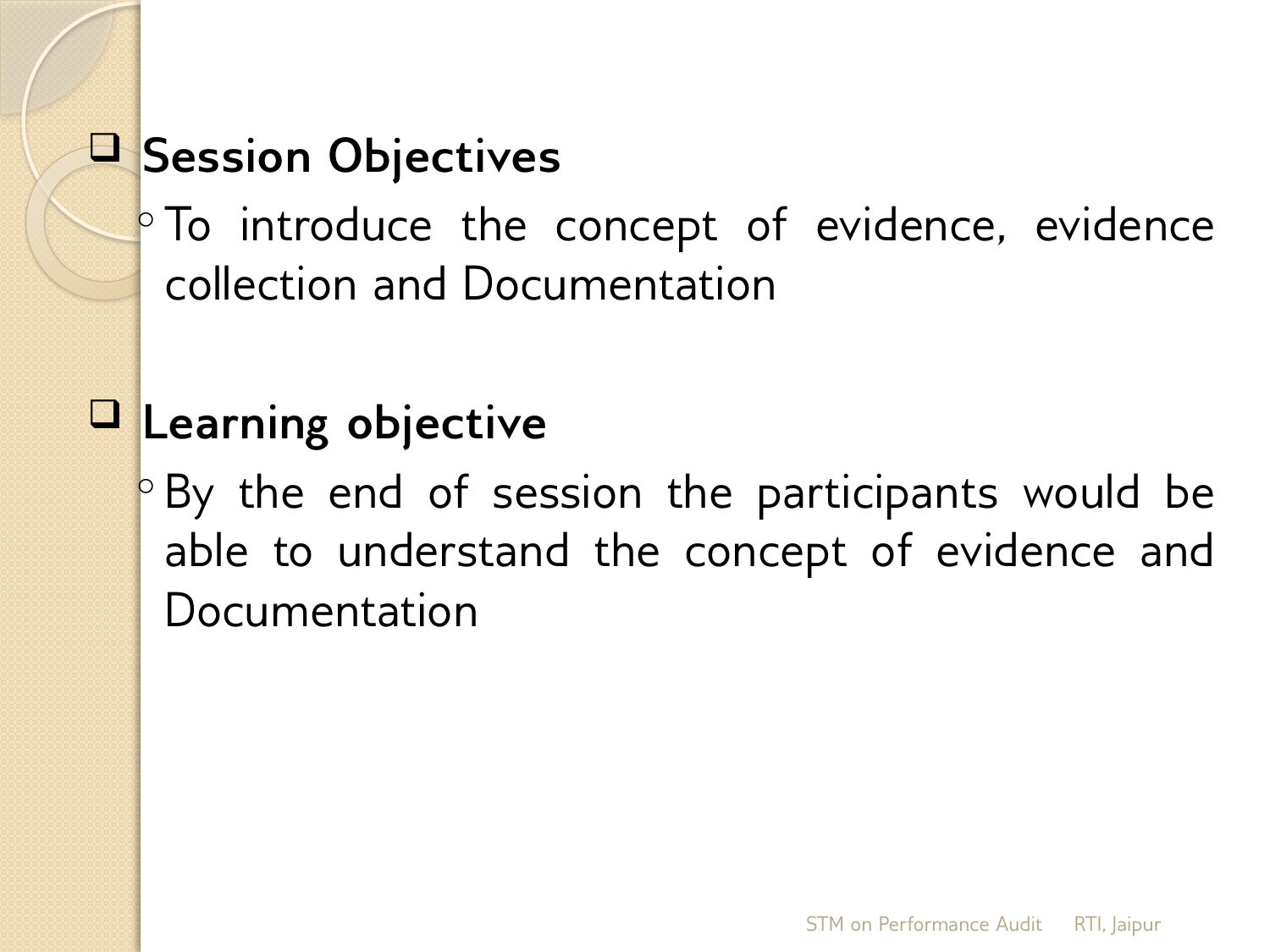

Session Objectives
To introduce the concept of evidence, evidence collection and Documentation

 Learning objective
By the end of session the participants would be able to understand the concept of evidence and Documentation

STM on Performance Audit     RTI, Jaipur